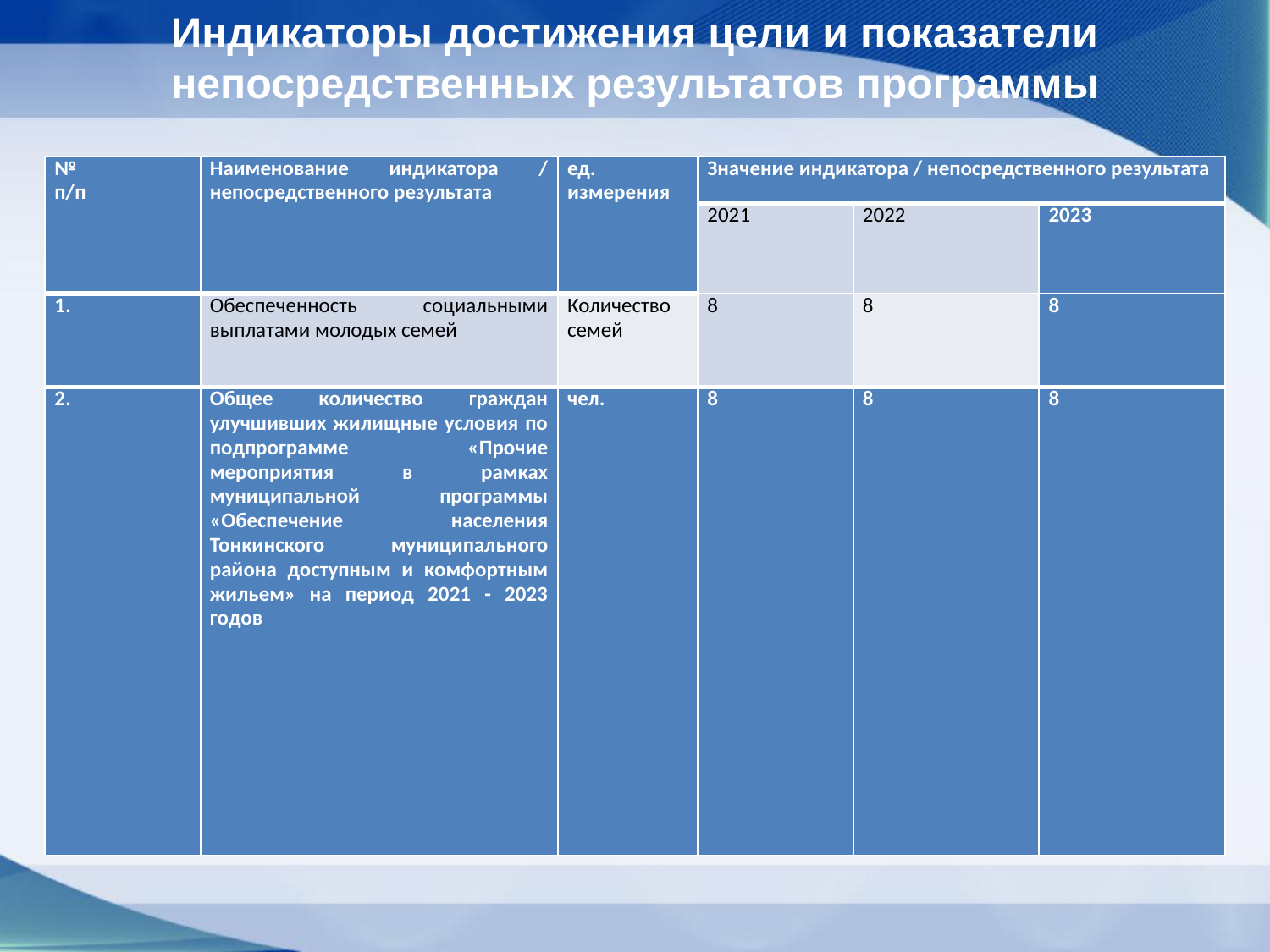

# Индикаторы достижения цели и показатели непосредственных результатов программы
| № п/п | Наименование индикатора / непосредственного результата | ед. измерения | Значение индикатора / непосредственного результата |  |  |
| --- | --- | --- | --- | --- | --- |
|  |  |  | 2021 | 2022 | 2023 |
| 1. | Обеспеченность социальными выплатами молодых семей | Количество семей | 8 | 8 | 8 |
| 2. | Общее количество граждан улучшивших жилищные условия по подпрограмме «Прочие мероприятия в рамках муниципальной программы «Обеспечение населения Тонкинского муниципального района доступным и комфортным жильем» на период 2021 - 2023 годов | чел. | 8 | 8 | 8 |